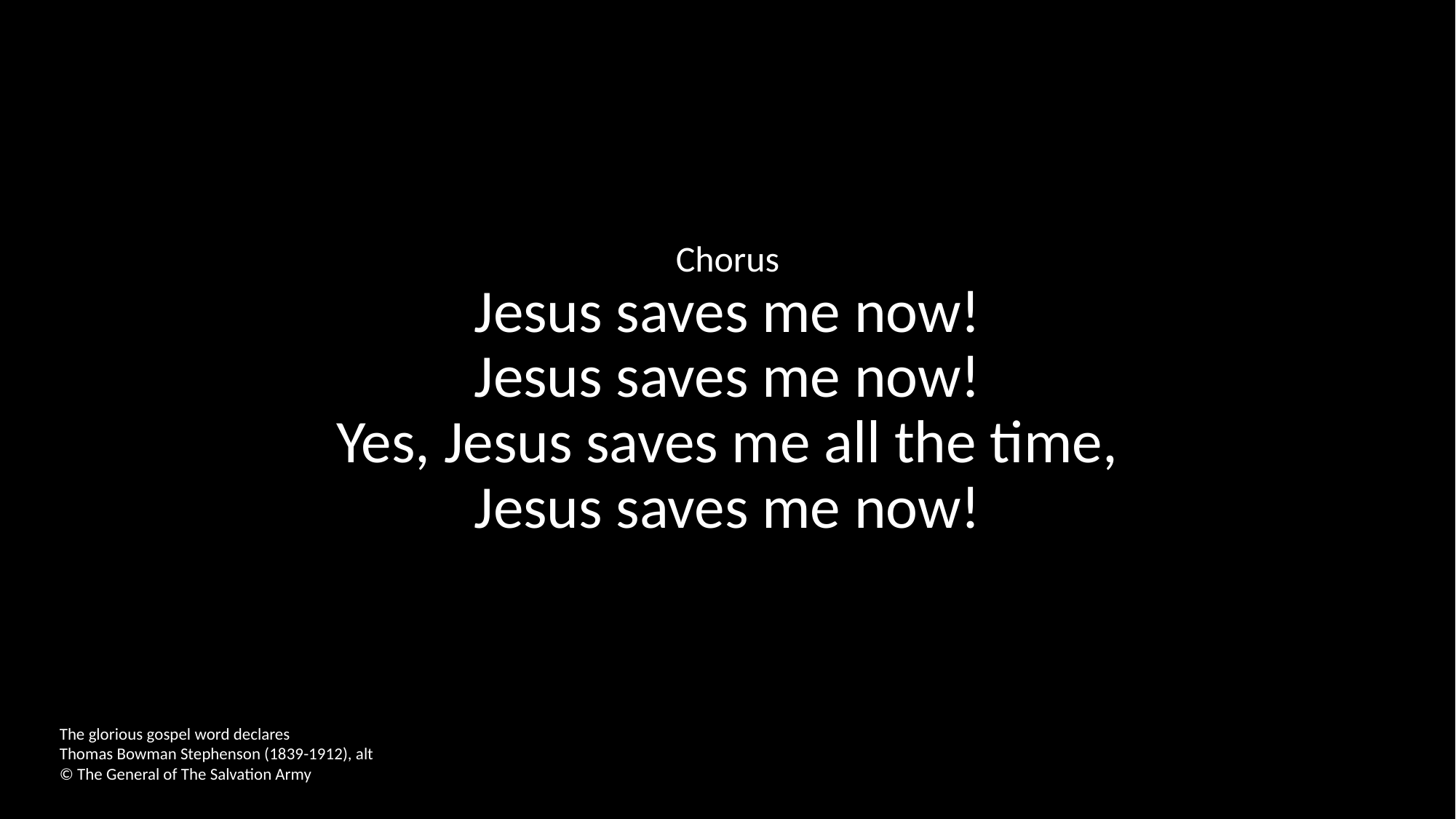

Chorus
Jesus saves me now!
Jesus saves me now!
Yes, Jesus saves me all the time,
Jesus saves me now!
The glorious gospel word declares
Thomas Bowman Stephenson (1839-1912), alt
© The General of The Salvation Army